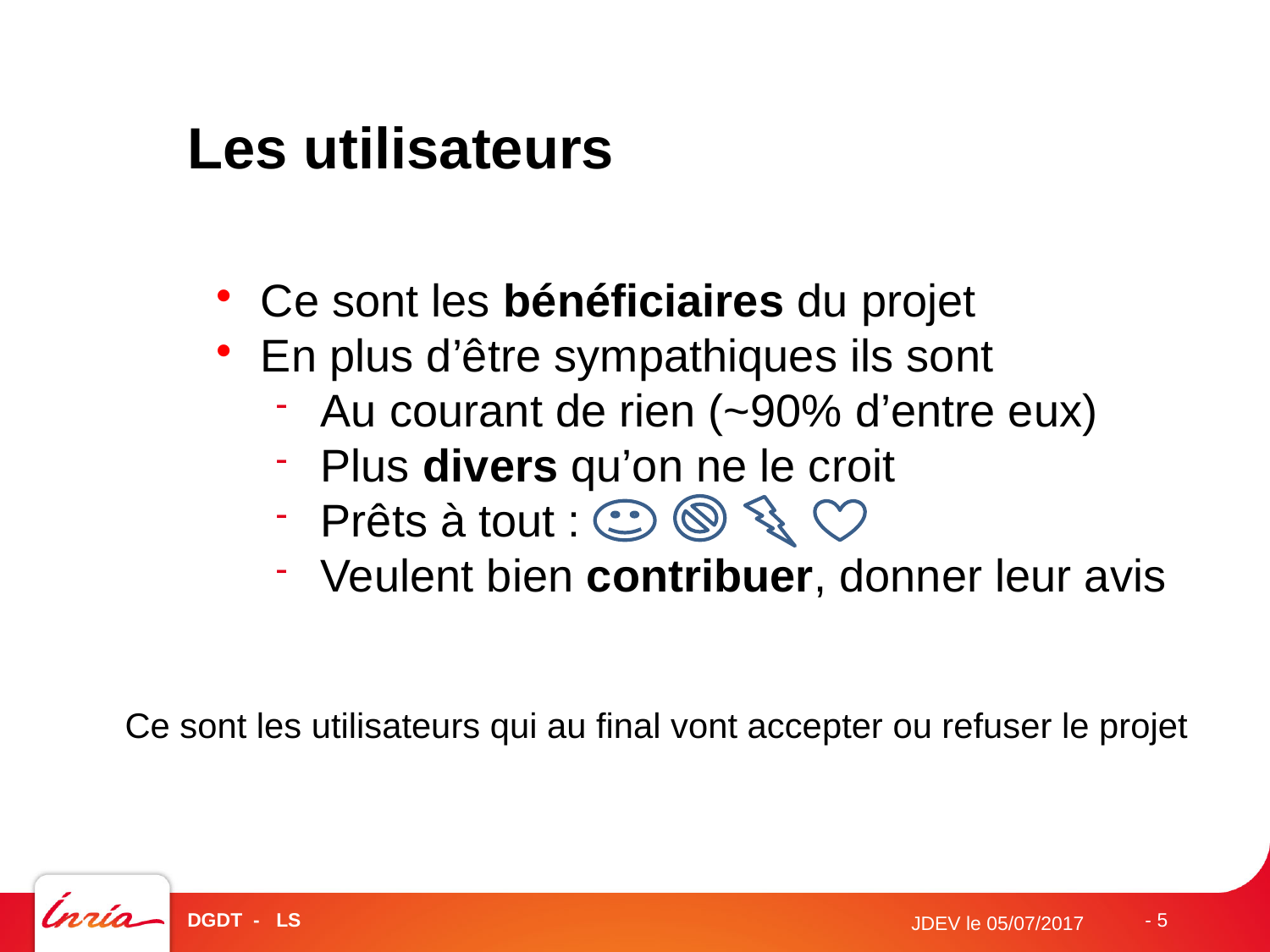

Les utilisateurs
Ce sont les bénéficiaires du projet
En plus d’être sympathiques ils sont
Au courant de rien (~90% d’entre eux)
Plus divers qu’on ne le croit
Prêts à tout :
Veulent bien contribuer, donner leur avis

Ce sont les utilisateurs qui au final vont accepter ou refuser le projet
DGDT  -   LS
- 5
JDEV le 05/07/2017